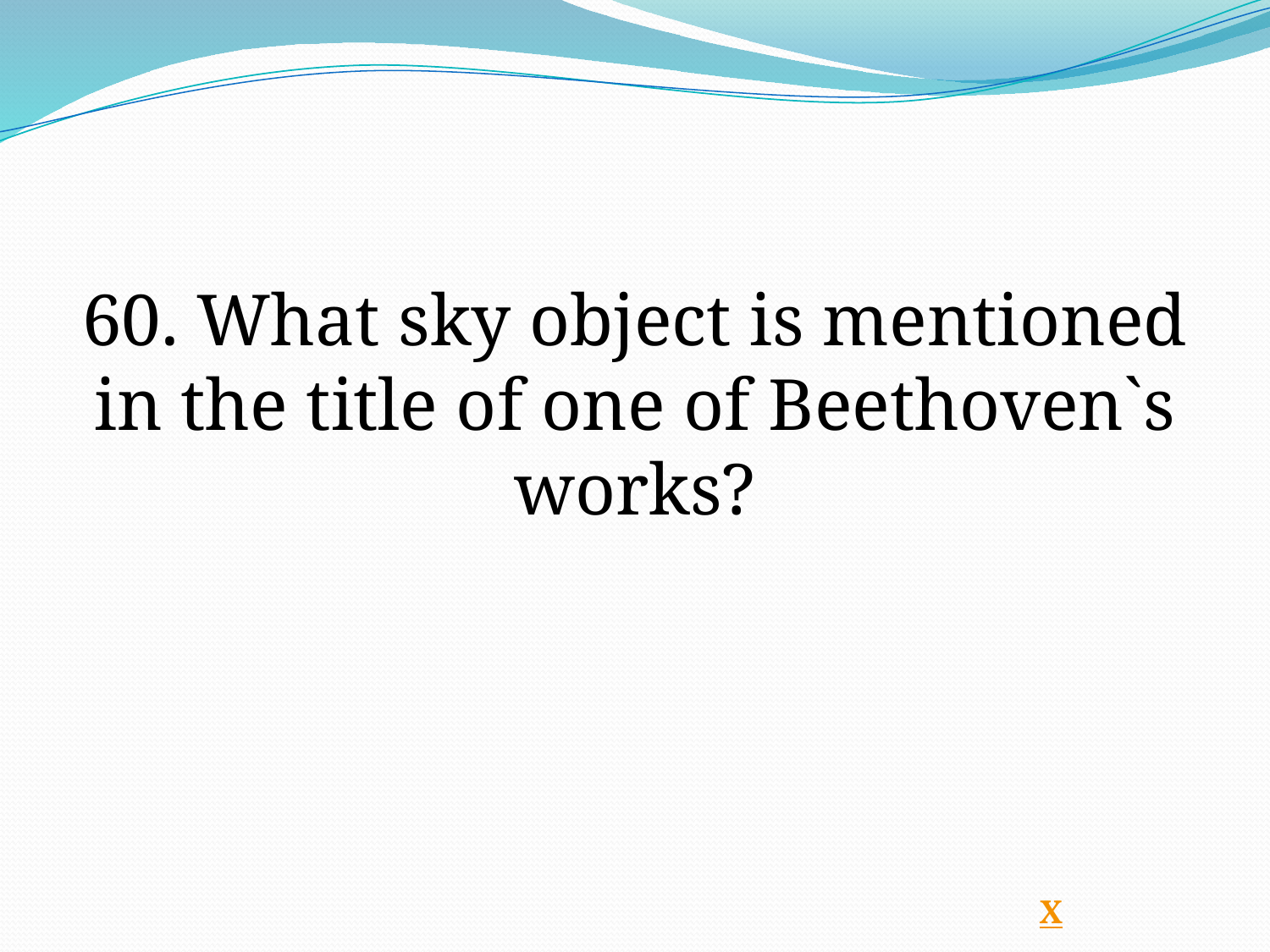

60. What sky object is mentioned in the title of one of Beethoven`s works?
Х